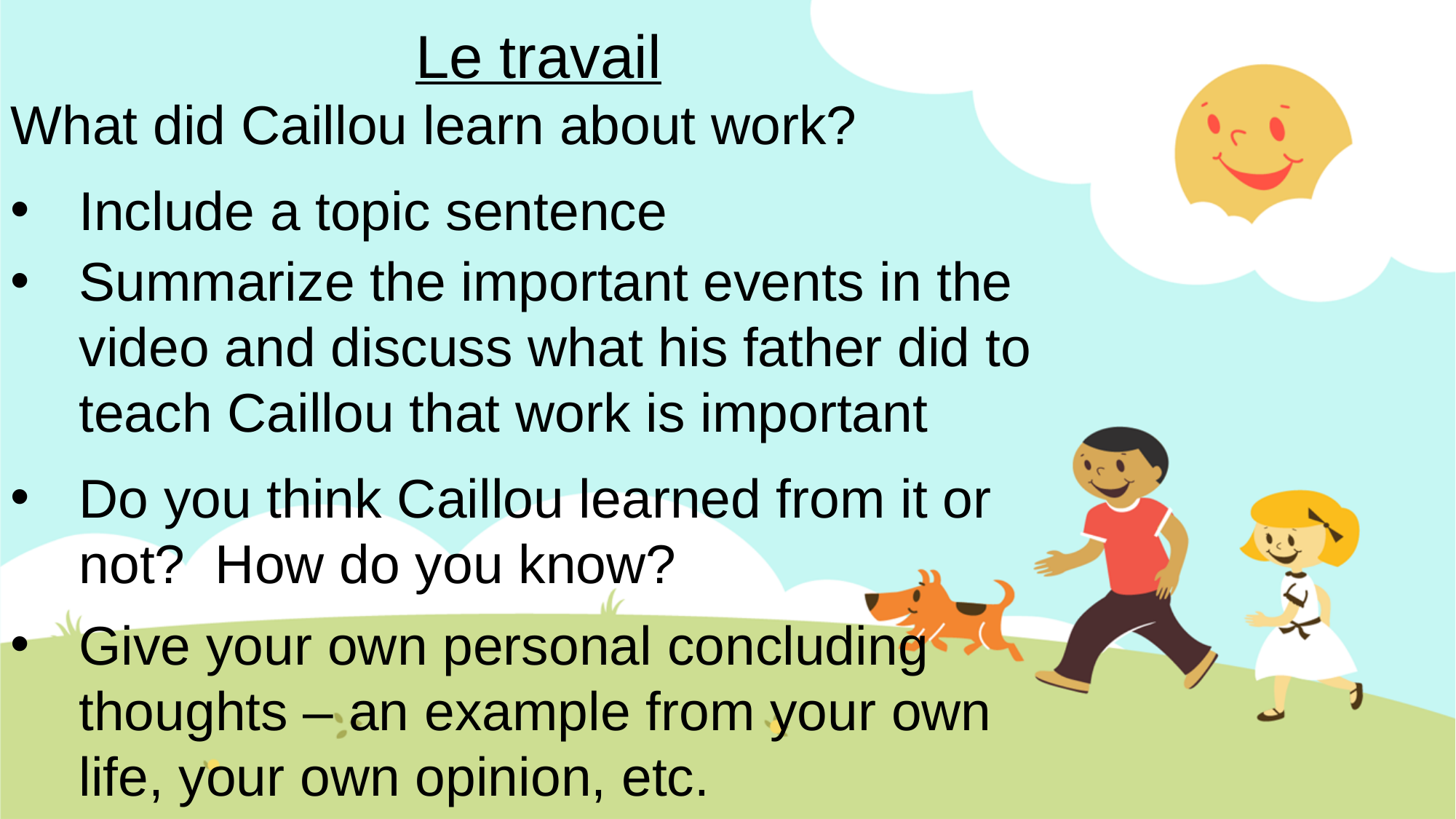

Le travail
What did Caillou learn about work?

Include a topic sentence

Summarize the important events in the video and discuss what his father did to teach Caillou that work is important

Do you think Caillou learned from it or not?  How do you know?

Give your own personal concluding thoughts – an example from your own life, your own opinion, etc.